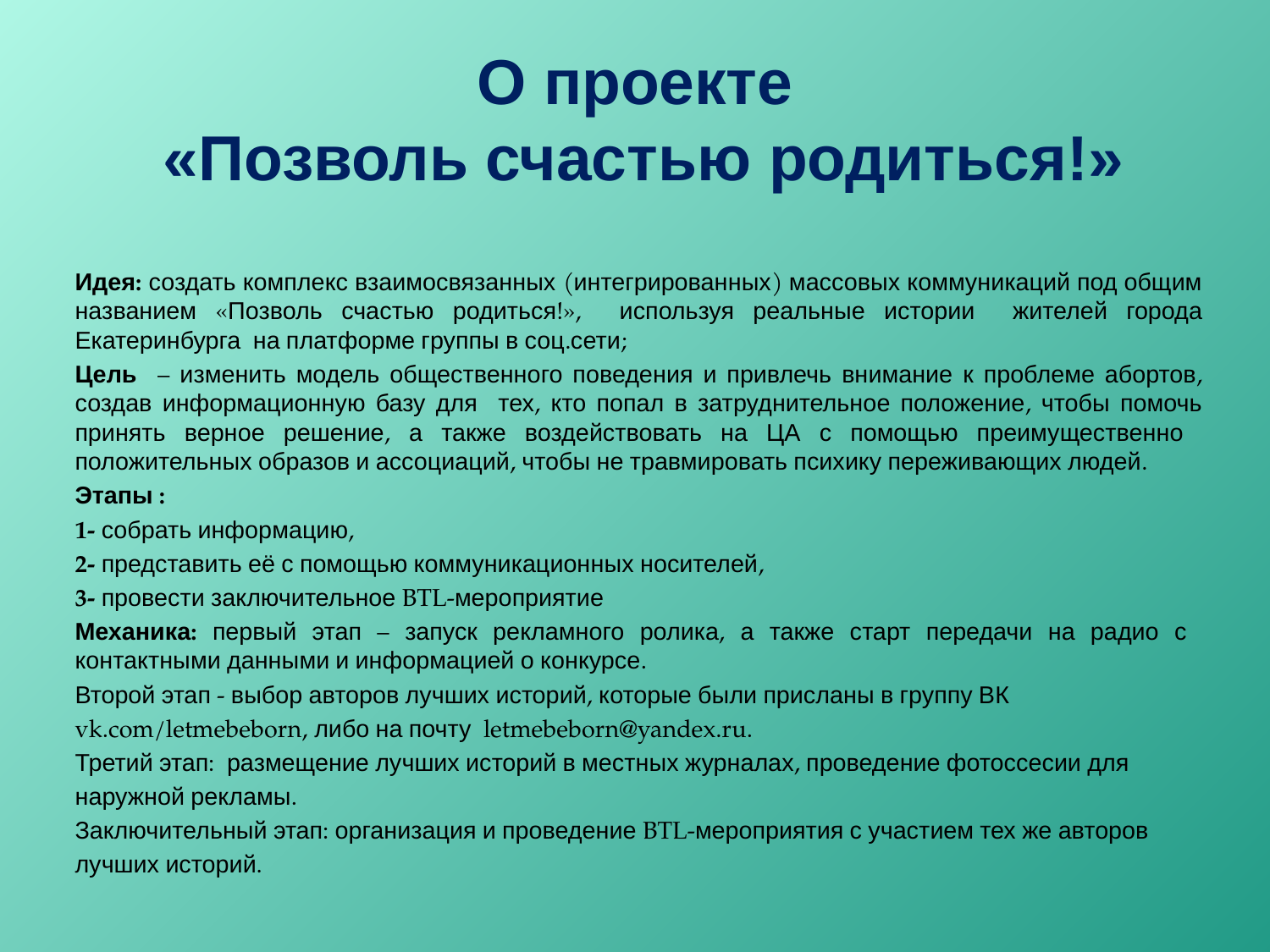

# О проекте «Позволь счастью родиться!»

Идея: создать комплекс взаимосвязанных (интегрированных) массовых коммуникаций под общим названием «Позволь счастью родиться!»,  используя реальные истории  жителей города Екатеринбурга  на платформе группы в соц.сети;
Цель  – изменить модель общественного поведения и привлечь внимание к проблеме абортов, создав информационную базу для  тех, кто попал в затруднительное положение, чтобы помочь принять верное решение, а также воздействовать на ЦА с помощью преимущественно  положительных образов и ассоциаций, чтобы не травмировать психику переживающих людей.
Этапы :
1- собрать информацию,
2- представить её с помощью коммуникационных носителей,
3- провести заключительное BTL-мероприятие
Механика: первый этап – запуск рекламного ролика, а также старт передачи на радио с  контактными данными и информацией о конкурсе.
Второй этап - выбор авторов лучших историй, которые были присланы в группу ВК
vk.com/letmebeborn, либо на почту  letmebeborn@yandex.ru.
Третий этап:  размещение лучших историй в местных журналах, проведение фотоссесии для
наружной рекламы.
Заключительный этап: организация и проведение BTL-мероприятия с участием тех же авторов
лучших историй.